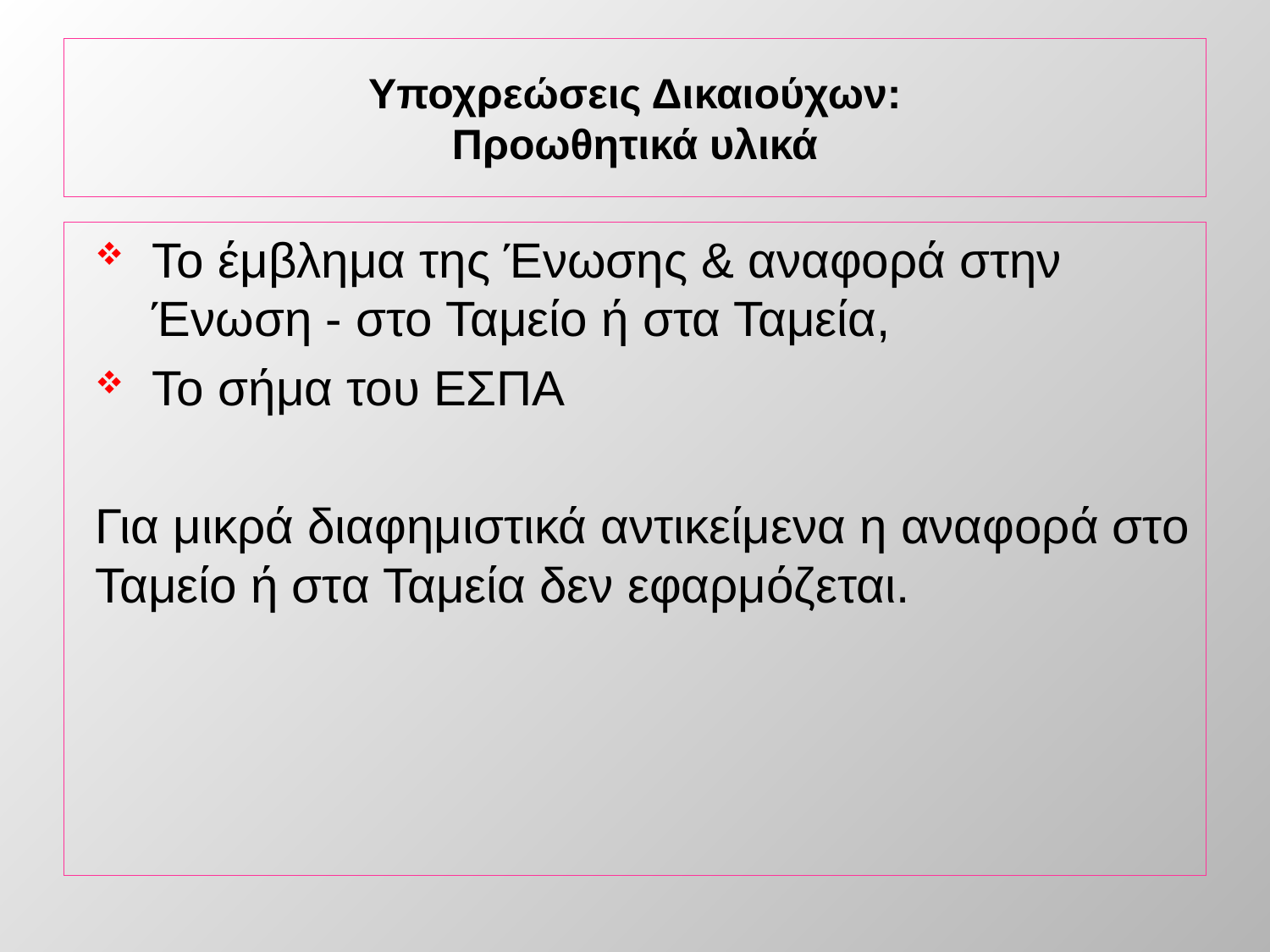

# Υποχρεώσεις Δικαιούχων: Προωθητικά υλικά
Το έμβλημα της Ένωσης & αναφορά στην Ένωση - στο Ταμείο ή στα Ταμεία,
Το σήμα του ΕΣΠΑ

Για μικρά διαφημιστικά αντικείμενα η αναφορά στο Ταμείο ή στα Ταμεία δεν εφαρμόζεται.